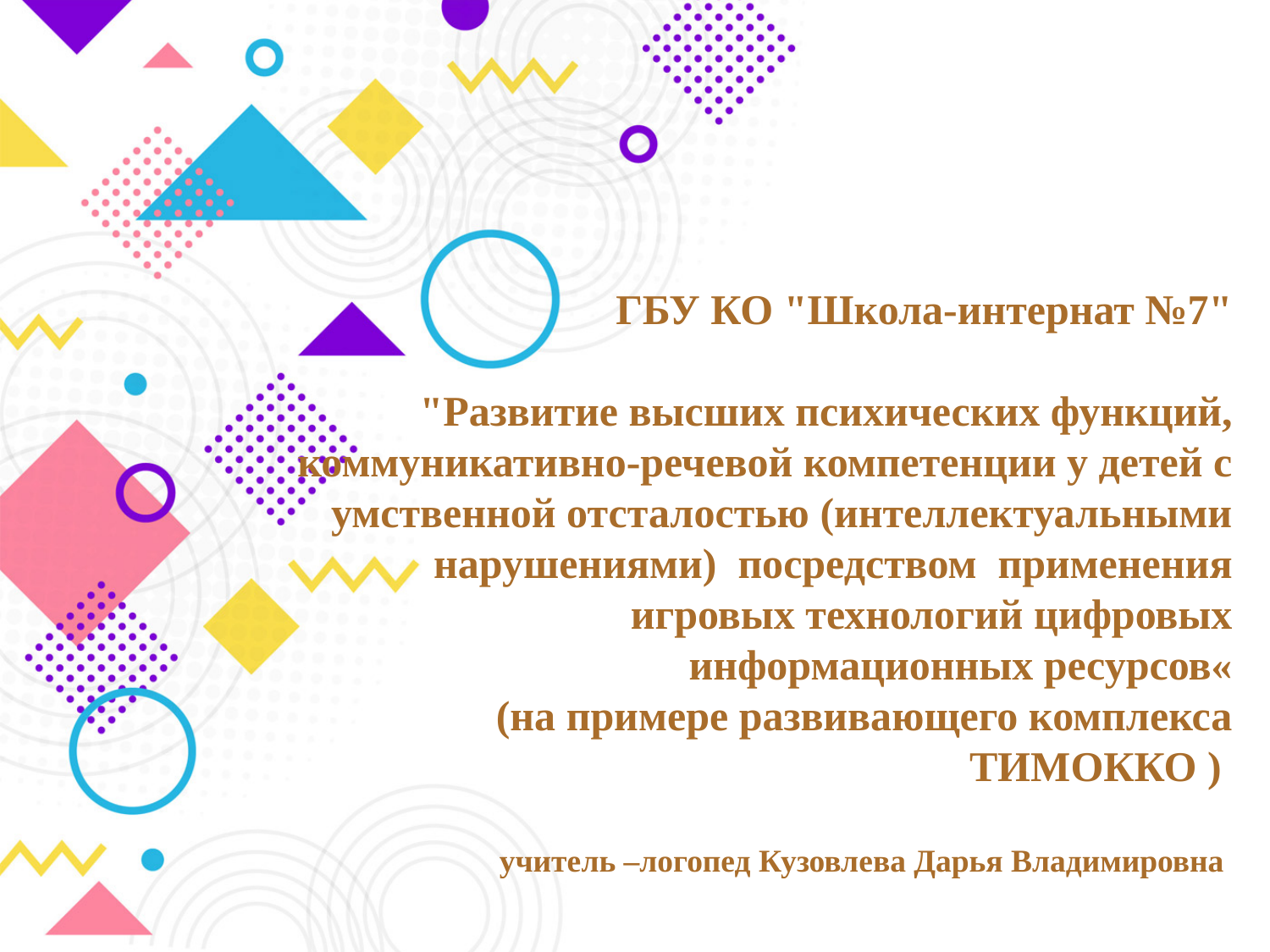

# ГБУ КО "Школа-интернат №7" "Развитие высших психических функций, коммуникативно-речевой компетенции у детей с умственной отсталостью (интеллектуальными нарушениями)  посредством  применения игровых технологий цифровых информационных ресурсов« (на примере развивающего комплекса ТИМОККО ) учитель –логопед Кузовлева Дарья Владимировна